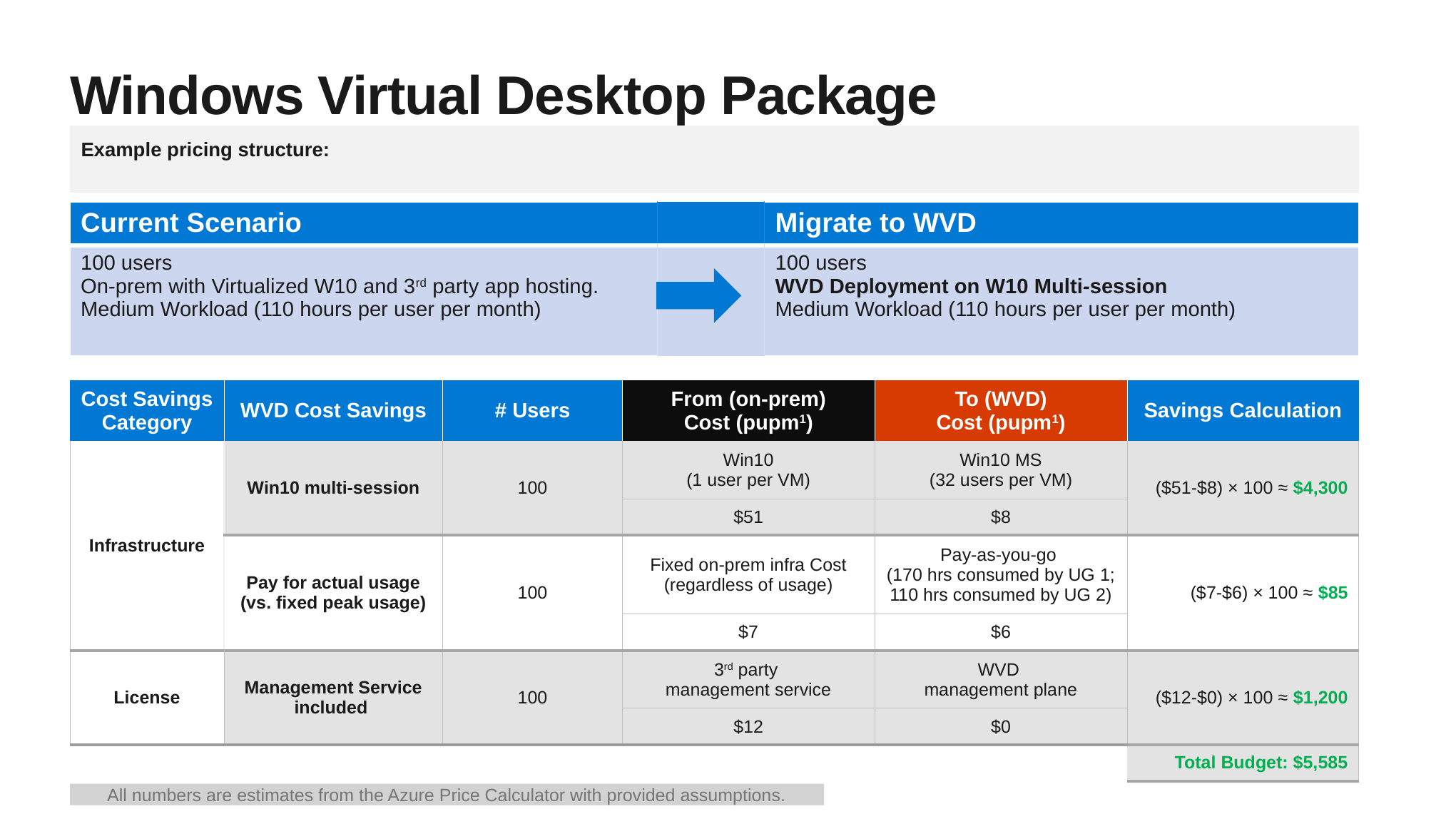

Windows Virtual Desktop Package
Example pricing structure:
| Current Scenario |  | Migrate to WVD |
| --- | --- | --- |
| 100 users On-prem with Virtualized W10 and 3rd party app hosting. Medium Workload (110 hours per user per month) |  | 100 users WVD Deployment on W10 Multi-session Medium Workload (110 hours per user per month) |

| Cost Savings Category | WVD Cost Savings | # Users | From (on-prem) Cost (pupm1) | To (WVD) Cost (pupm1) | Savings Calculation |
| --- | --- | --- | --- | --- | --- |
| Infrastructure | Win10 multi-session | 100 | Win10 (1 user per VM) | Win10 MS (32 users per VM) | ($51-$8) × 100 ≈ $4,300 |
|  |  |  | $51 | $8 |  |
|  | Pay for actual usage (vs. fixed peak usage) | 100 | Fixed on-prem infra Cost (regardless of usage) | Pay-as-you-go (170 hrs consumed by UG 1; 110 hrs consumed by UG 2) | ($7-$6) × 100 ≈ $85 |
|  |  |  | $7 | $6 |  |
| License | Management Service included | 100 | 3rd party management service | WVD management plane | ($12-$0) × 100 ≈ $1,200 |
|  |  |  | $12 | $0 |  |
|  |  |  |  |  | Total Budget: $5,585 |
All numbers are estimates from the Azure Price Calculator with provided assumptions.